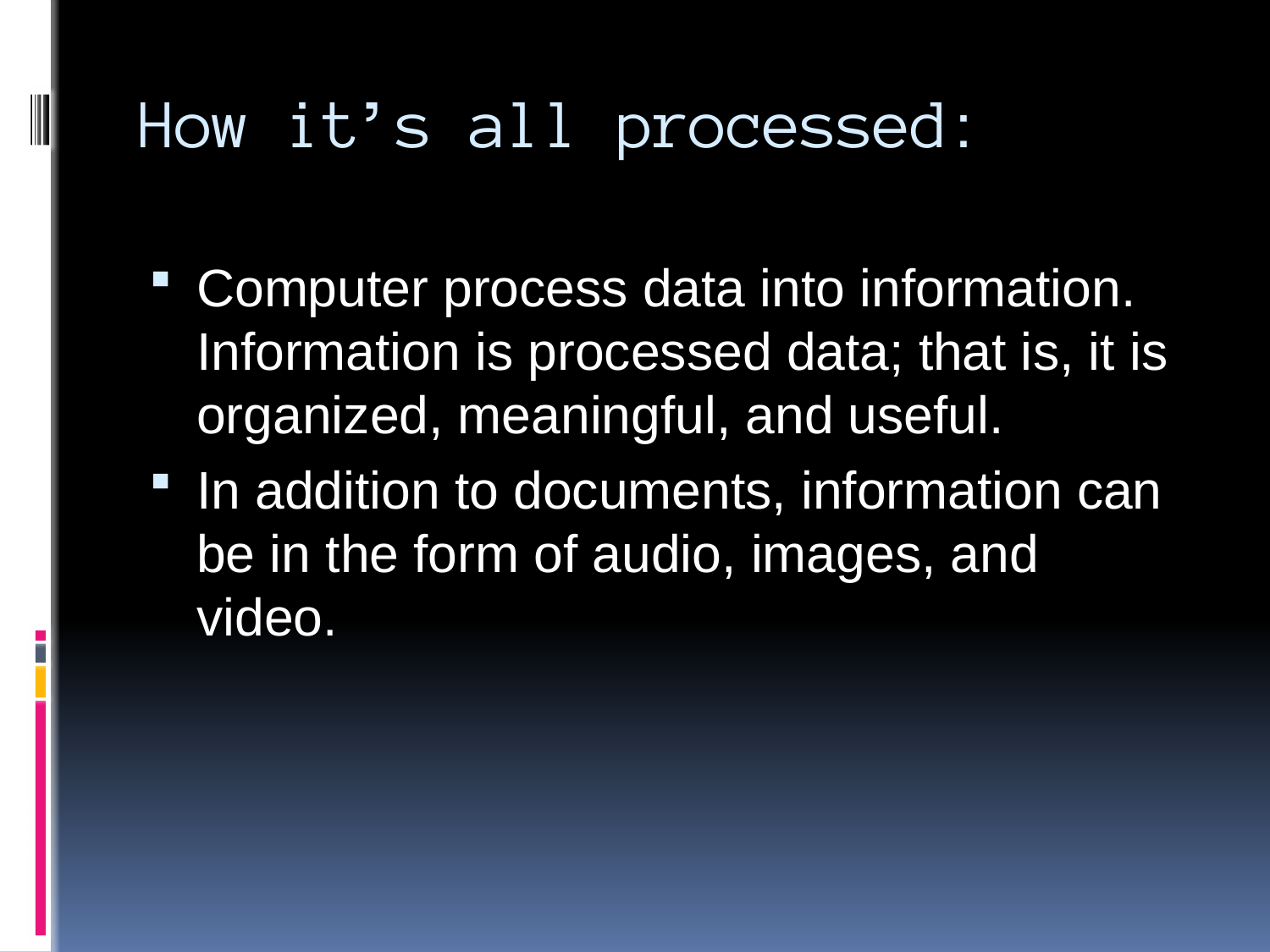

# How it’s all processed:
Computer process data into information. Information is processed data; that is, it is organized, meaningful, and useful.
In addition to documents, information can be in the form of audio, images, and video.